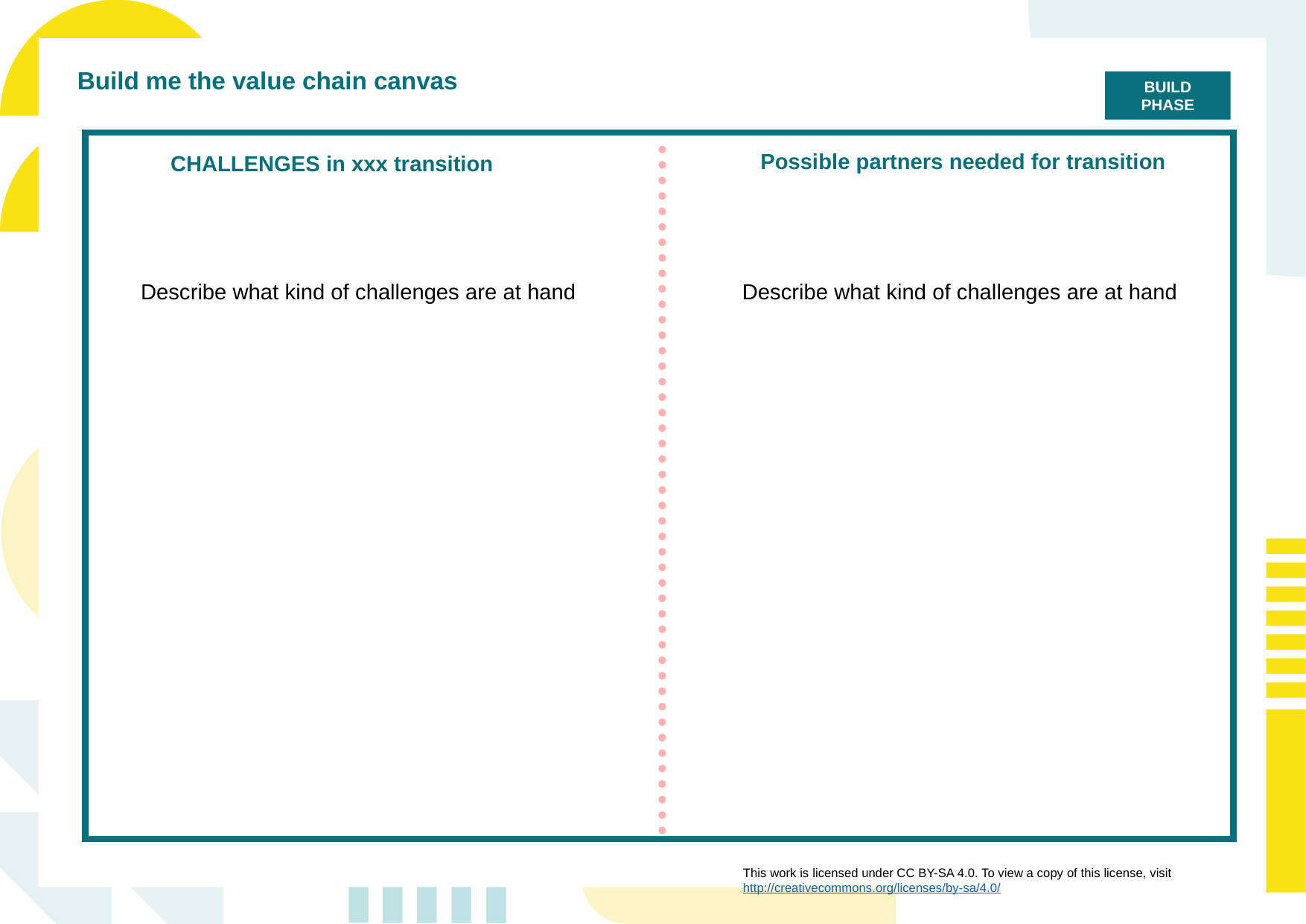

Build me the value chain canvas
BUILD PHASE

Possible partners needed for transition
CHALLENGES in xxx transition

Describe what kind of challenges are at hand
Describe what kind of challenges are at hand
This work is licensed under CC BY-SA 4.0. To view a copy of this license, visit http://creativecommons.org/licenses/by-sa/4.0/